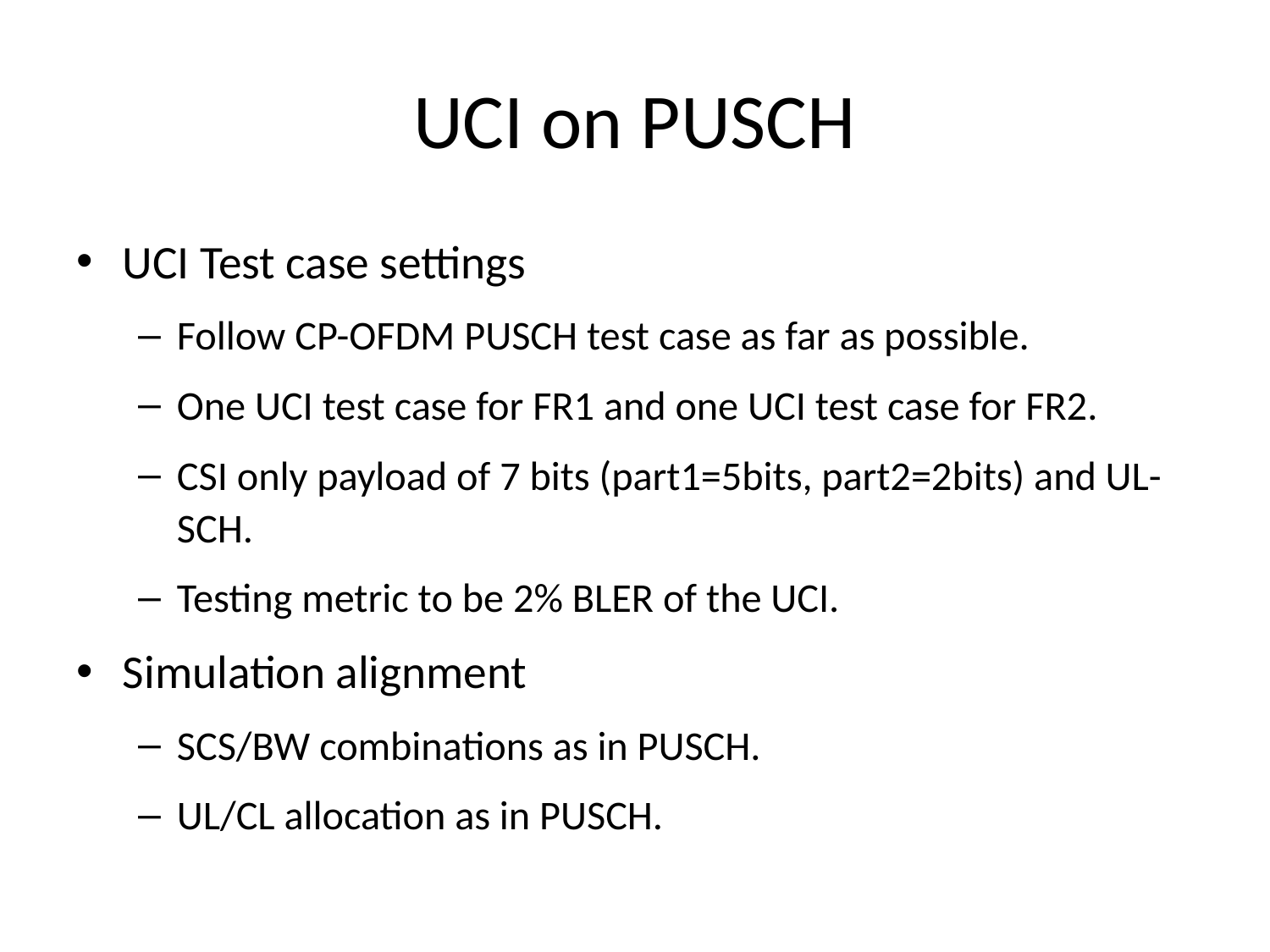

# UCI on PUSCH
UCI Test case settings
Follow CP-OFDM PUSCH test case as far as possible.
One UCI test case for FR1 and one UCI test case for FR2.
CSI only payload of 7 bits (part1=5bits, part2=2bits) and UL-SCH.
Testing metric to be 2% BLER of the UCI.
Simulation alignment
SCS/BW combinations as in PUSCH.
UL/CL allocation as in PUSCH.